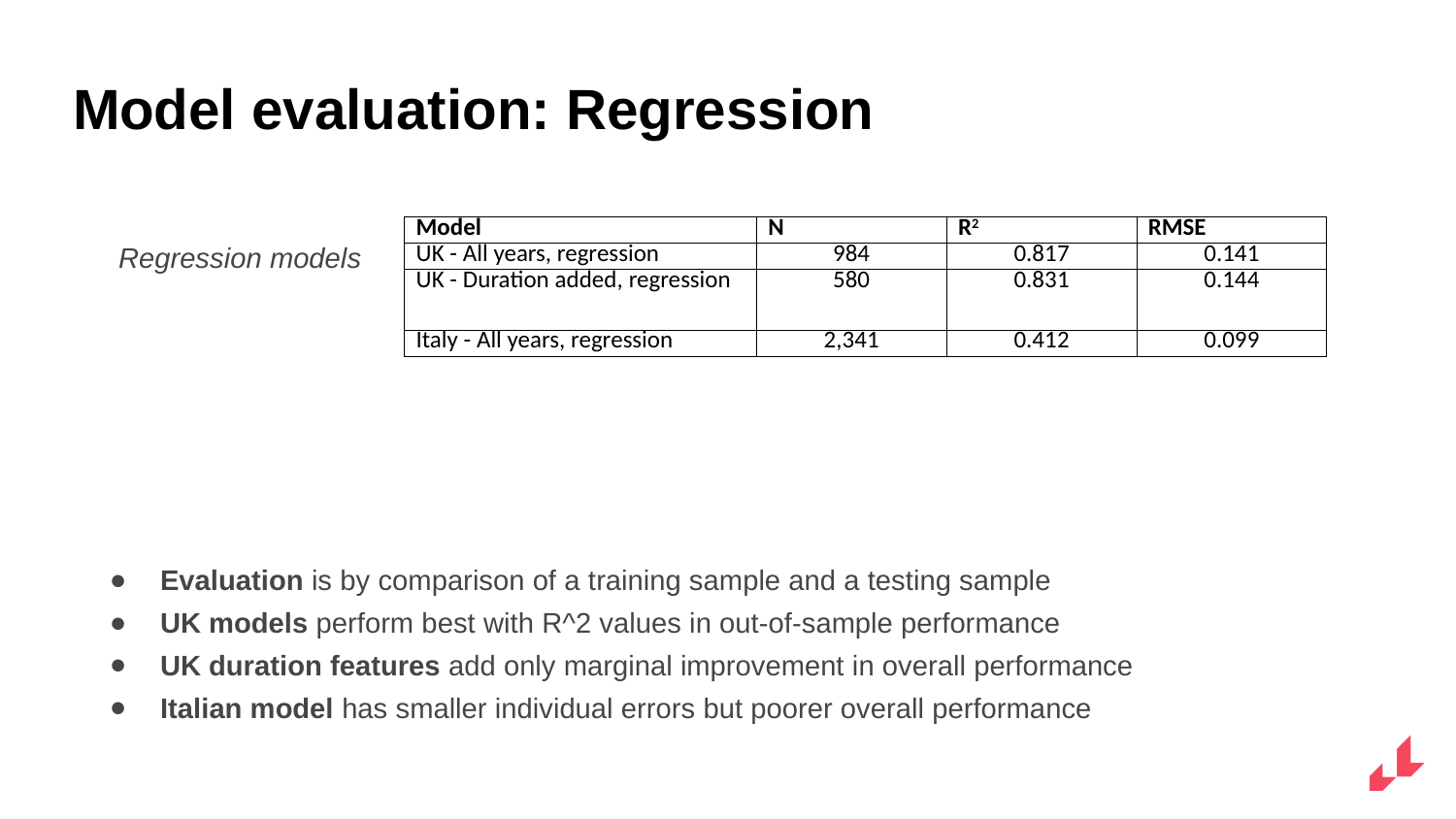

# Model evaluation: Regression

Regression models
| Model | N | R2 | RMSE |
| --- | --- | --- | --- |
| UK - All years, regression | 984 | 0.817 | 0.141 |
| UK - Duration added, regression | 580 | 0.831 | 0.144 |
| Italy - All years, regression | 2,341 | 0.412 | 0.099 |
Evaluation is by comparison of a training sample and a testing sample
UK models perform best with R^2 values in out-of-sample performance
UK duration features add only marginal improvement in overall performance
Italian model has smaller individual errors but poorer overall performance